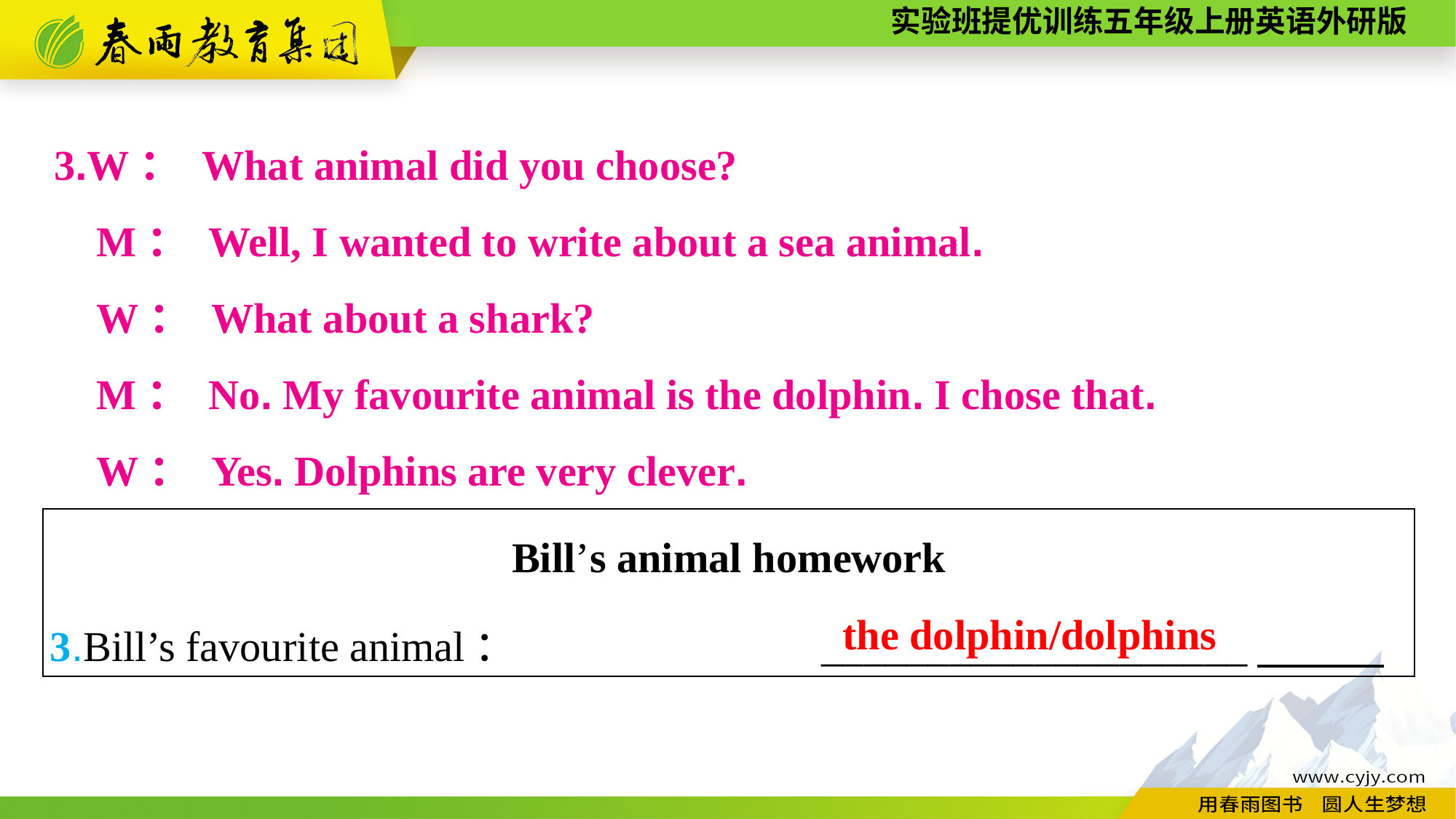

3.W： What animal did you choose?
M： Well, I wanted to write about a sea animal.
W： What about a shark?
M： No. My favourite animal is the dolphin. I chose that.
W： Yes. Dolphins are very clever.
| Bill’s animal homework 3.Bill’s favourite animal： \_\_\_\_\_\_\_\_\_\_\_\_\_\_\_\_\_\_\_\_ |
| --- |
the dolphin/dolphins